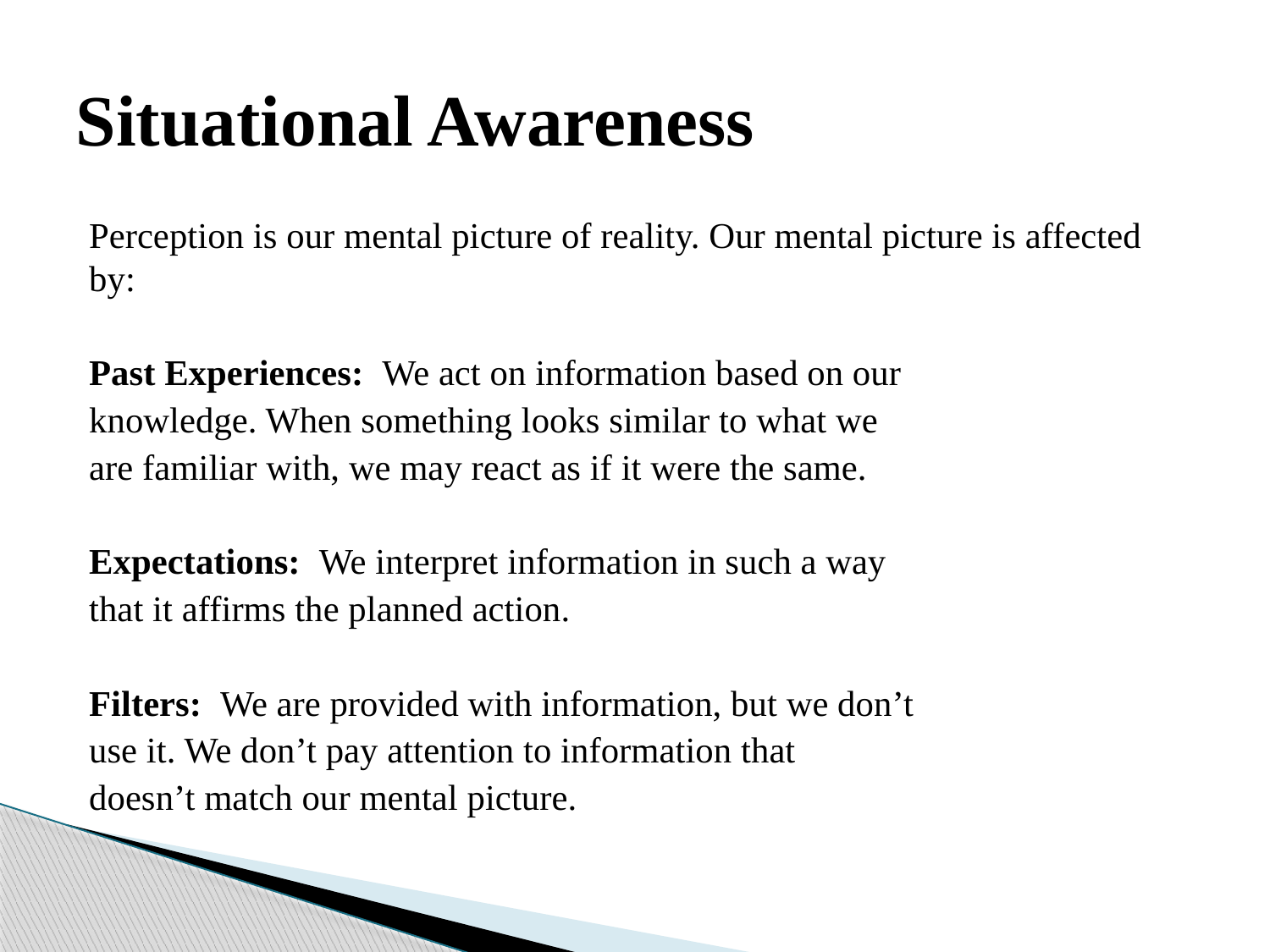

# Situational Awareness
Perception is our mental picture of reality. Our mental picture is affected by:

Past Experiences:  We act on information based on our
knowledge. When something looks similar to what we
are familiar with, we may react as if it were the same.

Expectations:  We interpret information in such a way
that it affirms the planned action.

Filters:  We are provided with information, but we don’t
use it. We don’t pay attention to information that
doesn’t match our mental picture.